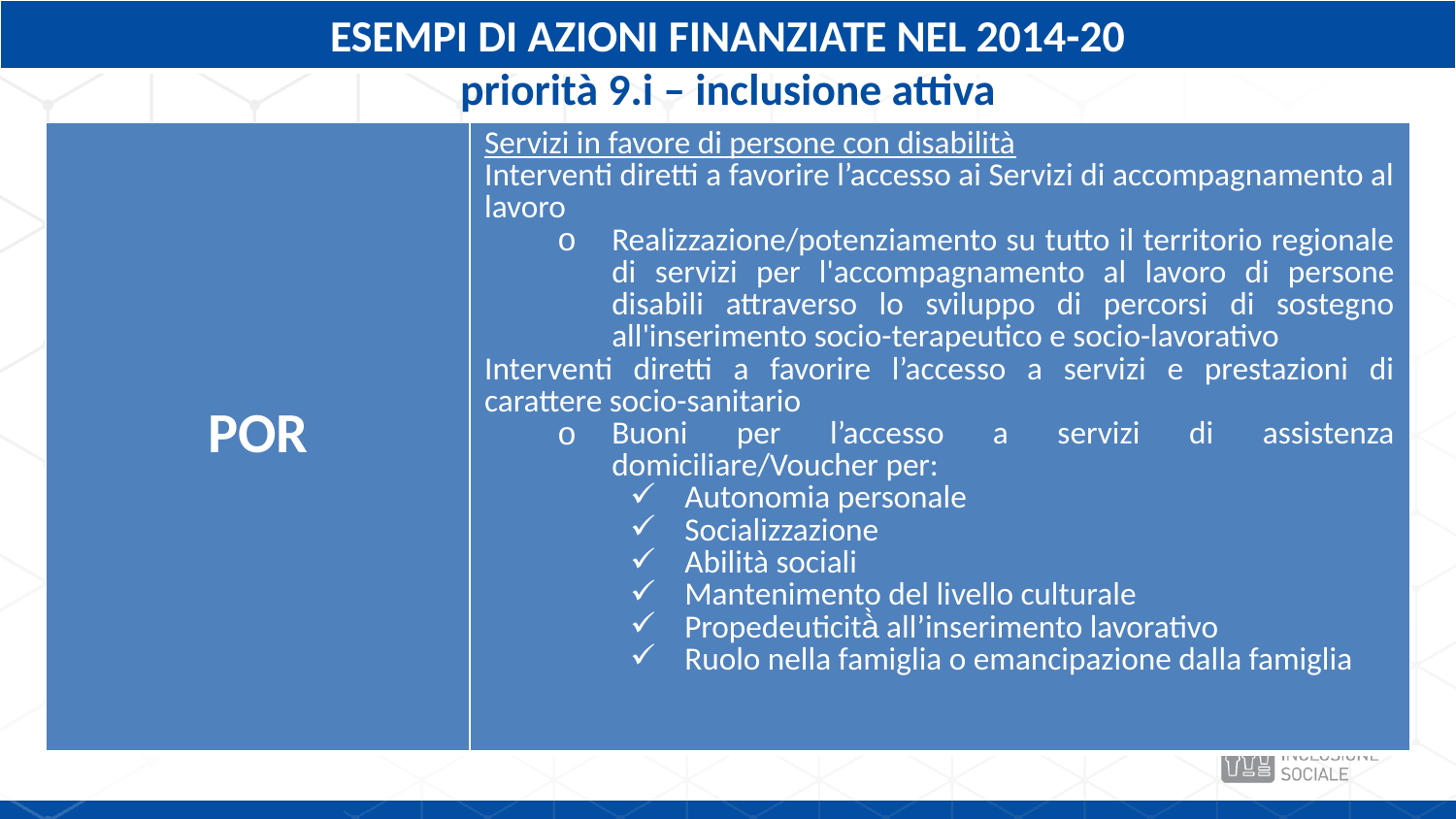

# ESEMPI DI AZIONI FINANZIATE NEL 2014-20 priorità 9.i – inclusione attiva
| POR | Servizi in favore di persone con disabilità Interventi diretti a favorire l’accesso ai Servizi di accompagnamento al lavoro Realizzazione/potenziamento su tutto il territorio regionale di servizi per l'accompagnamento al lavoro di persone disabili attraverso lo sviluppo di percorsi di sostegno all'inserimento socio-terapeutico e socio-lavorativo Interventi diretti a favorire l’accesso a servizi e prestazioni di carattere socio-sanitario Buoni per l’accesso a servizi di assistenza domiciliare/Voucher per: Autonomia personale Socializzazione Abilità sociali Mantenimento del livello culturale Propedeuticità̀ all’inserimento lavorativo Ruolo nella famiglia o emancipazione dalla famiglia |
| --- | --- |